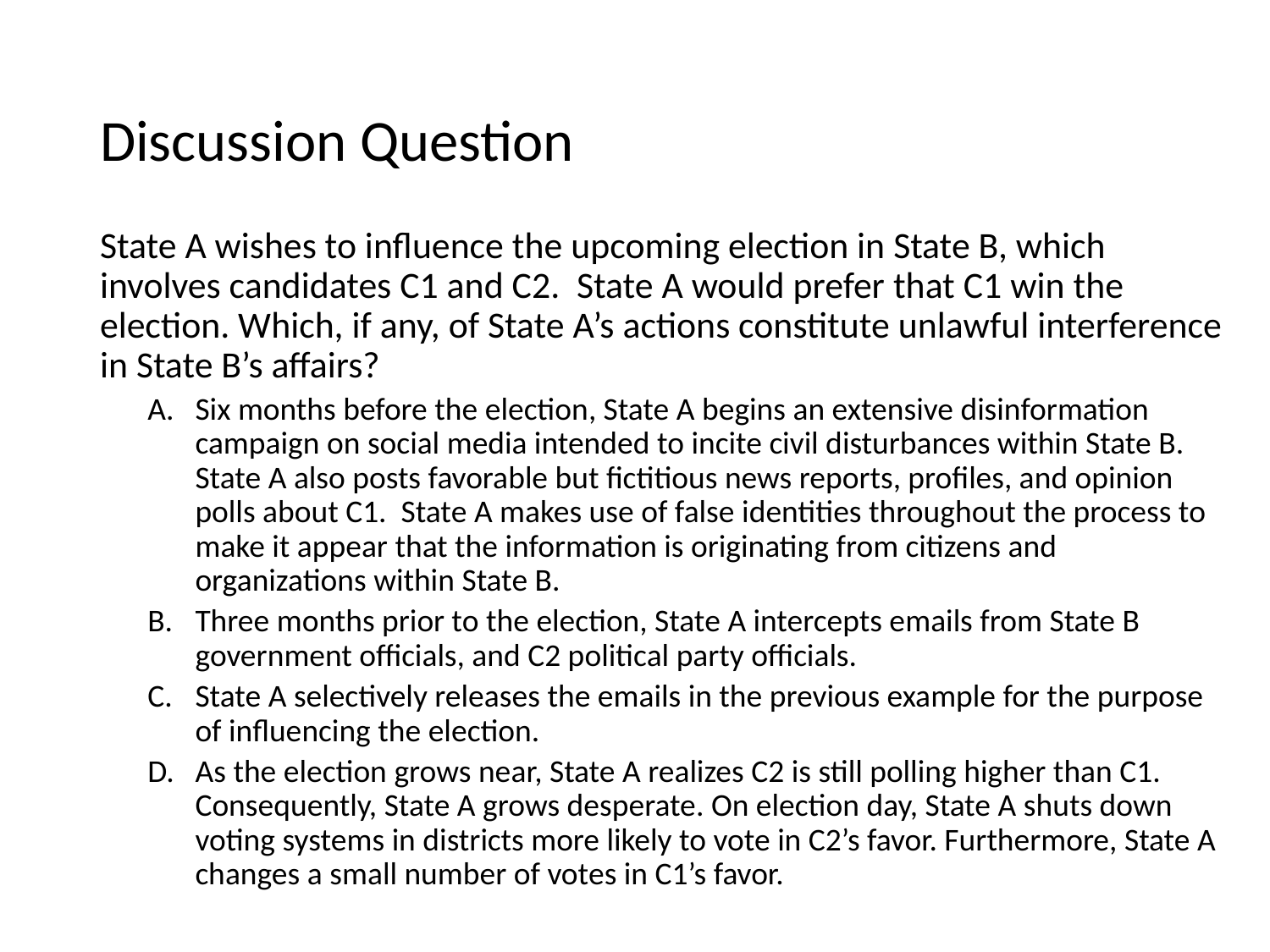

# Discussion Question
State A wishes to influence the upcoming election in State B, which involves candidates C1 and C2.  State A would prefer that C1 win the election. Which, if any, of State A’s actions constitute unlawful interference in State B’s affairs?
Six months before the election, State A begins an extensive disinformation campaign on social media intended to incite civil disturbances within State B.  State A also posts favorable but fictitious news reports, profiles, and opinion polls about C1.  State A makes use of false identities throughout the process to make it appear that the information is originating from citizens and organizations within State B.
Three months prior to the election, State A intercepts emails from State B government officials, and C2 political party officials.
State A selectively releases the emails in the previous example for the purpose of influencing the election.
As the election grows near, State A realizes C2 is still polling higher than C1. Consequently, State A grows desperate. On election day, State A shuts down voting systems in districts more likely to vote in C2’s favor. Furthermore, State A changes a small number of votes in C1’s favor.